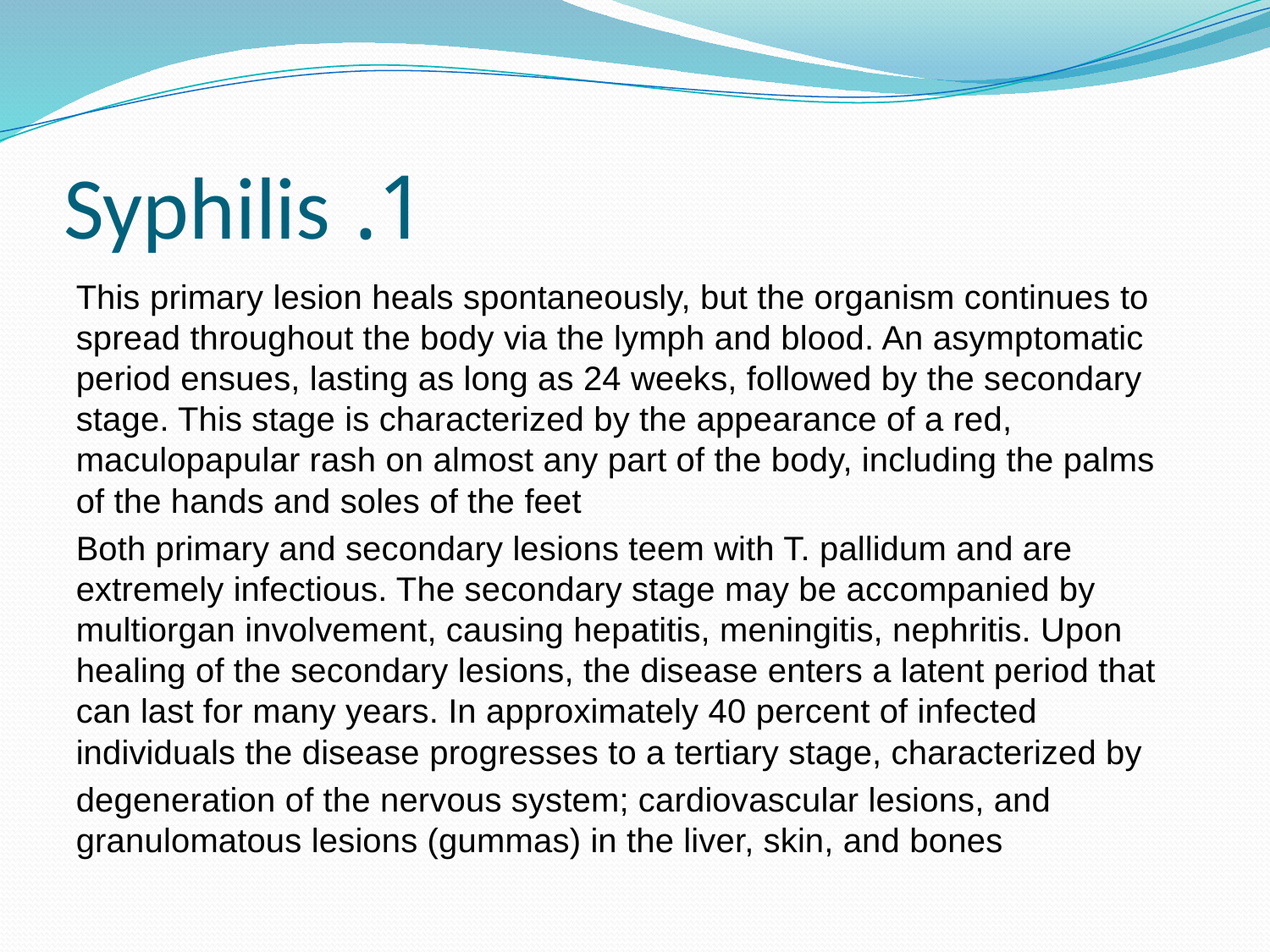

# 1. Syphilis
This primary lesion heals spontaneously, but the organism continues to spread throughout the body via the lymph and blood. An asymptomatic period ensues, lasting as long as 24 weeks, followed by the secondary stage. This stage is characterized by the appearance of a red, maculopapular rash on almost any part of the body, including the palms of the hands and soles of the feet
 Both primary and secondary lesions teem with T. pallidum and are extremely infectious. The secondary stage may be accompanied by multiorgan involvement, causing hepatitis, meningitis, nephritis. Upon healing of the secondary lesions, the disease enters a latent period that can last for many years. In approximately 40 percent of infected individuals the disease progresses to a tertiary stage, characterized by
degeneration of the nervous system; cardiovascular lesions, and granulomatous lesions (gummas) in the liver, skin, and bones